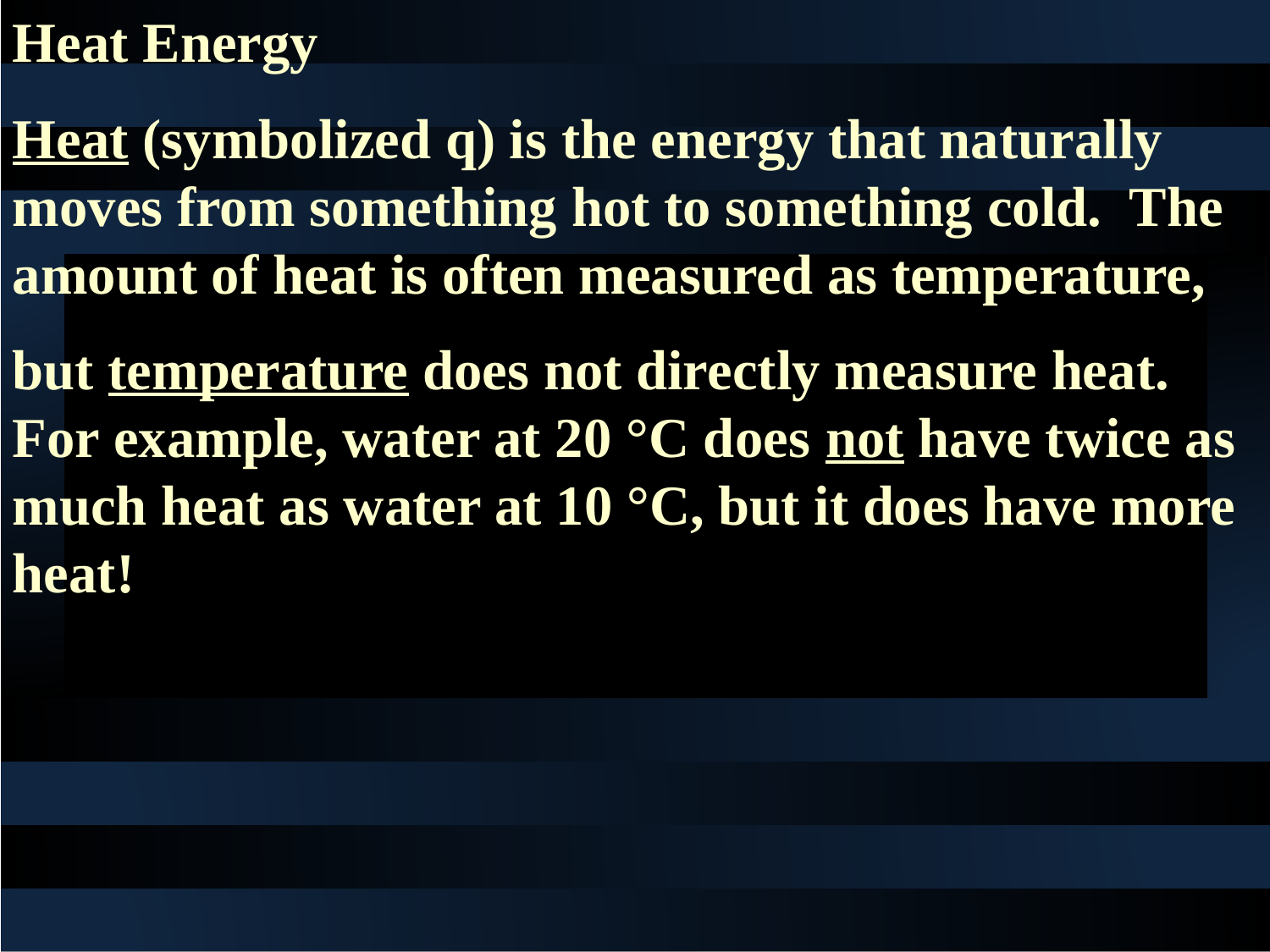

Heat Energy
Heat (symbolized q) is the energy that naturally moves from something hot to something cold.  The amount of heat is often measured as temperature,
but temperature does not directly measure heat.  For example, water at 20 °C does not have twice as much heat as water at 10 °C, but it does have more heat!